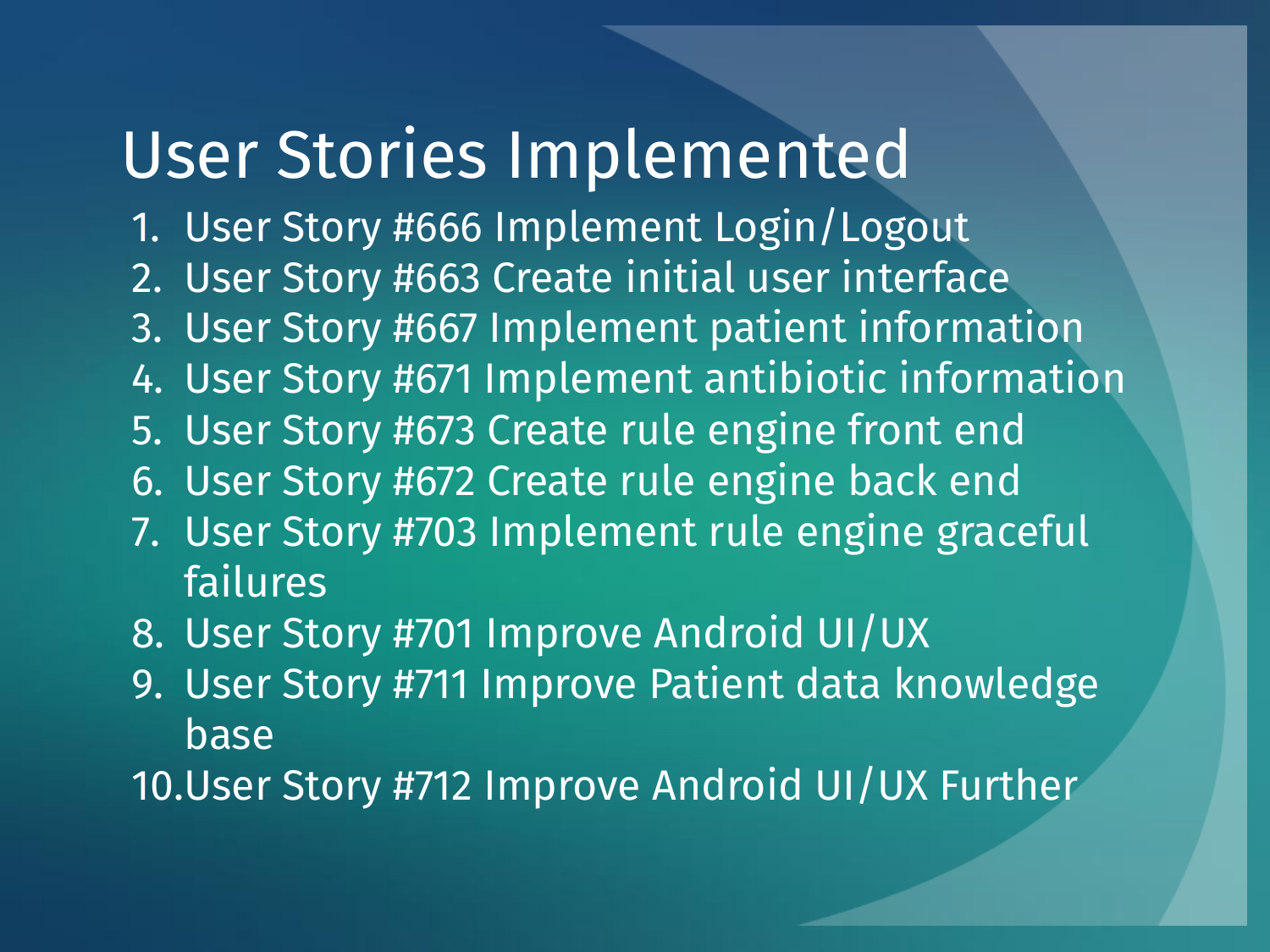

# User Stories Implemented
User Story #666 Implement Login/Logout
User Story #663 Create initial user interface
User Story #667 Implement patient information
User Story #671 Implement antibiotic information
User Story #673 Create rule engine front end
User Story #672 Create rule engine back end
User Story #703 Implement rule engine graceful failures
User Story #701 Improve Android UI/UX
User Story #711 Improve Patient data knowledge base
User Story #712 Improve Android UI/UX Further